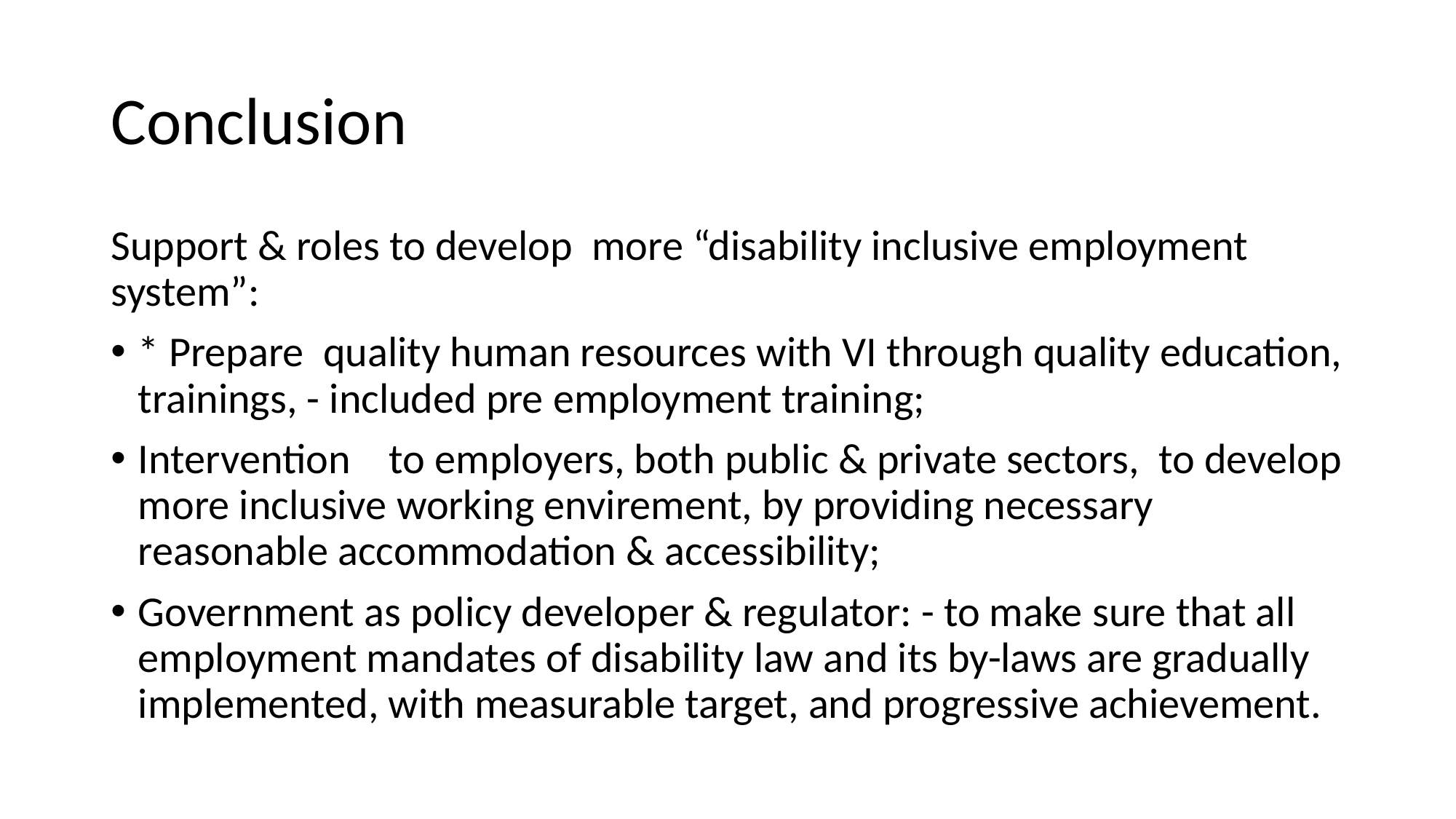

# Conclusion
Support & roles to develop  more “disability inclusive employment system”:
* Prepare  quality human resources with VI through quality education, trainings, - included pre employment training;
Intervention    to employers, both public & private sectors,  to develop more inclusive working envirement, by providing necessary    reasonable accommodation & accessibility;
Government as policy developer & regulator: - to make sure that all employment mandates of disability law and its by-laws are gradually implemented, with measurable target, and progressive achievement.